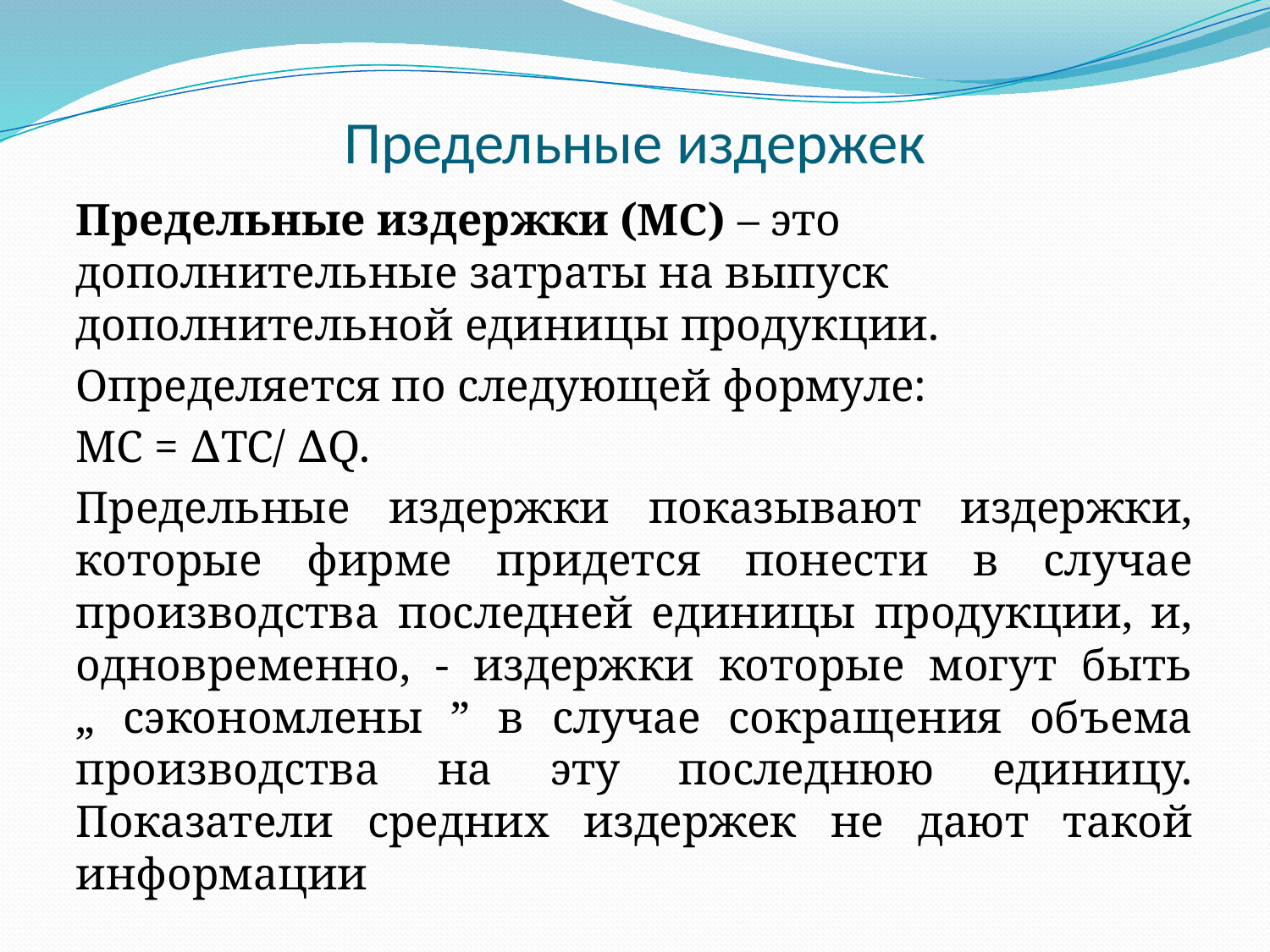

# Предельные издержек
Предельные издержки (MC) – это дополнительные затраты на выпуск дополнительной единицы продукции.
Определяется по следующей формуле:
МС = ∆ТС/ ∆Q.
Предельные издержки показывают издержки, которые фирме придется понести в случае производства последней единицы продукции, и, одновременно, - издержки которые могут быть „ сэкономлены ” в случае сокращения объема производства на эту последнюю единицу. Показатели средних издержек не дают такой информации